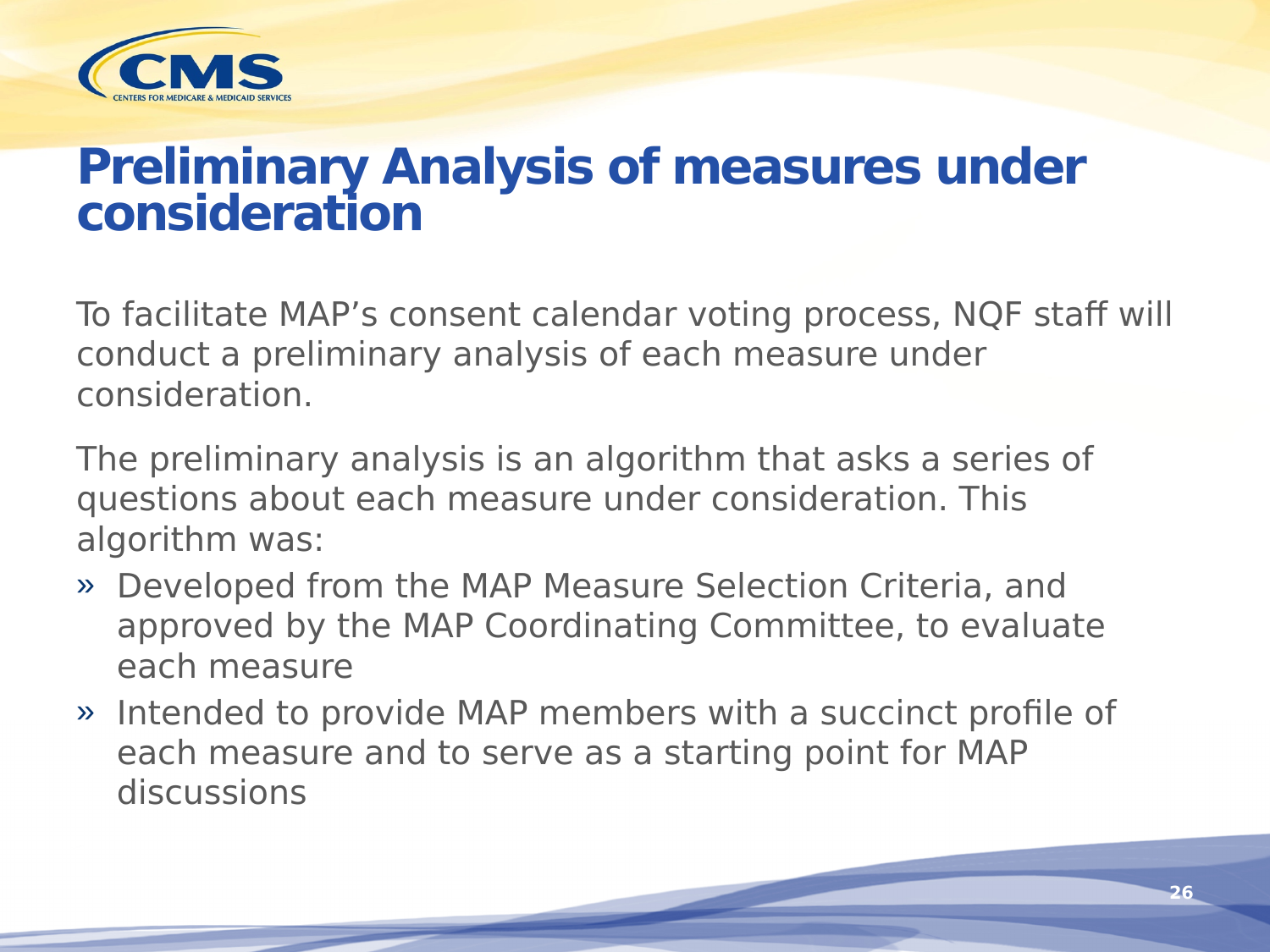

# Preliminary Analysis of measures under consideration
To facilitate MAP’s consent calendar voting process, NQF staff will conduct a preliminary analysis of each measure under consideration.

The preliminary analysis is an algorithm that asks a series of questions about each measure under consideration. This algorithm was:
Developed from the MAP Measure Selection Criteria, and approved by the MAP Coordinating Committee, to evaluate each measure
Intended to provide MAP members with a succinct profile of each measure and to serve as a starting point for MAP discussions

26